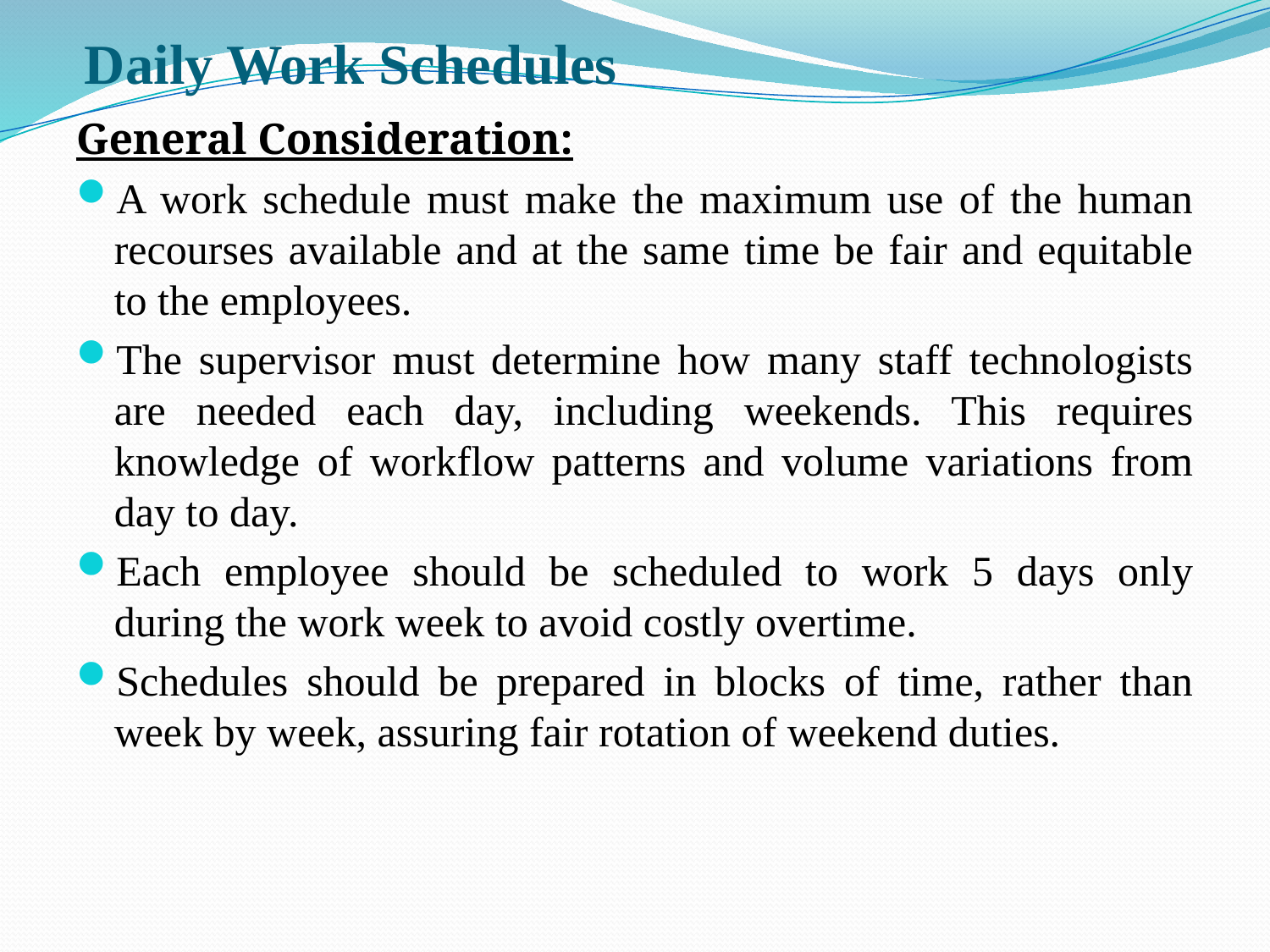

# Daily Work Schedules
General Consideration:
A work schedule must make the maximum use of the human recourses available and at the same time be fair and equitable to the employees.
The supervisor must determine how many staff technologists are needed each day, including weekends. This requires knowledge of workflow patterns and volume variations from day to day.
Each employee should be scheduled to work 5 days only during the work week to avoid costly overtime.
Schedules should be prepared in blocks of time, rather than week by week, assuring fair rotation of weekend duties.